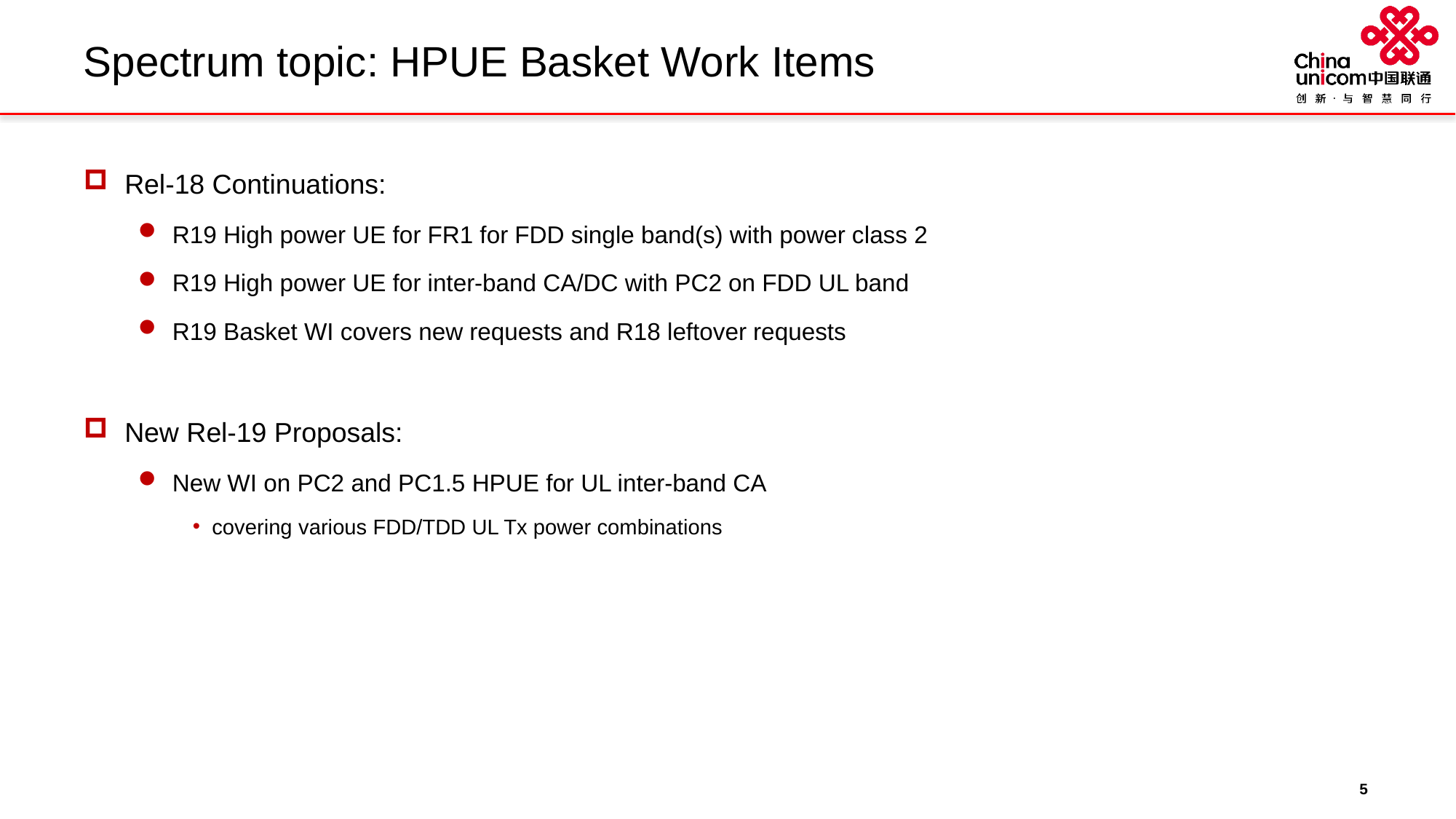

# Spectrum topic: HPUE Basket Work Items
Rel-18 Continuations:
R19 High power UE for FR1 for FDD single band(s) with power class 2
R19 High power UE for inter-band CA/DC with PC2 on FDD UL band
R19 Basket WI covers new requests and R18 leftover requests

New Rel-19 Proposals:
New WI on PC2 and PC1.5 HPUE for UL inter-band CA
covering various FDD/TDD UL Tx power combinations